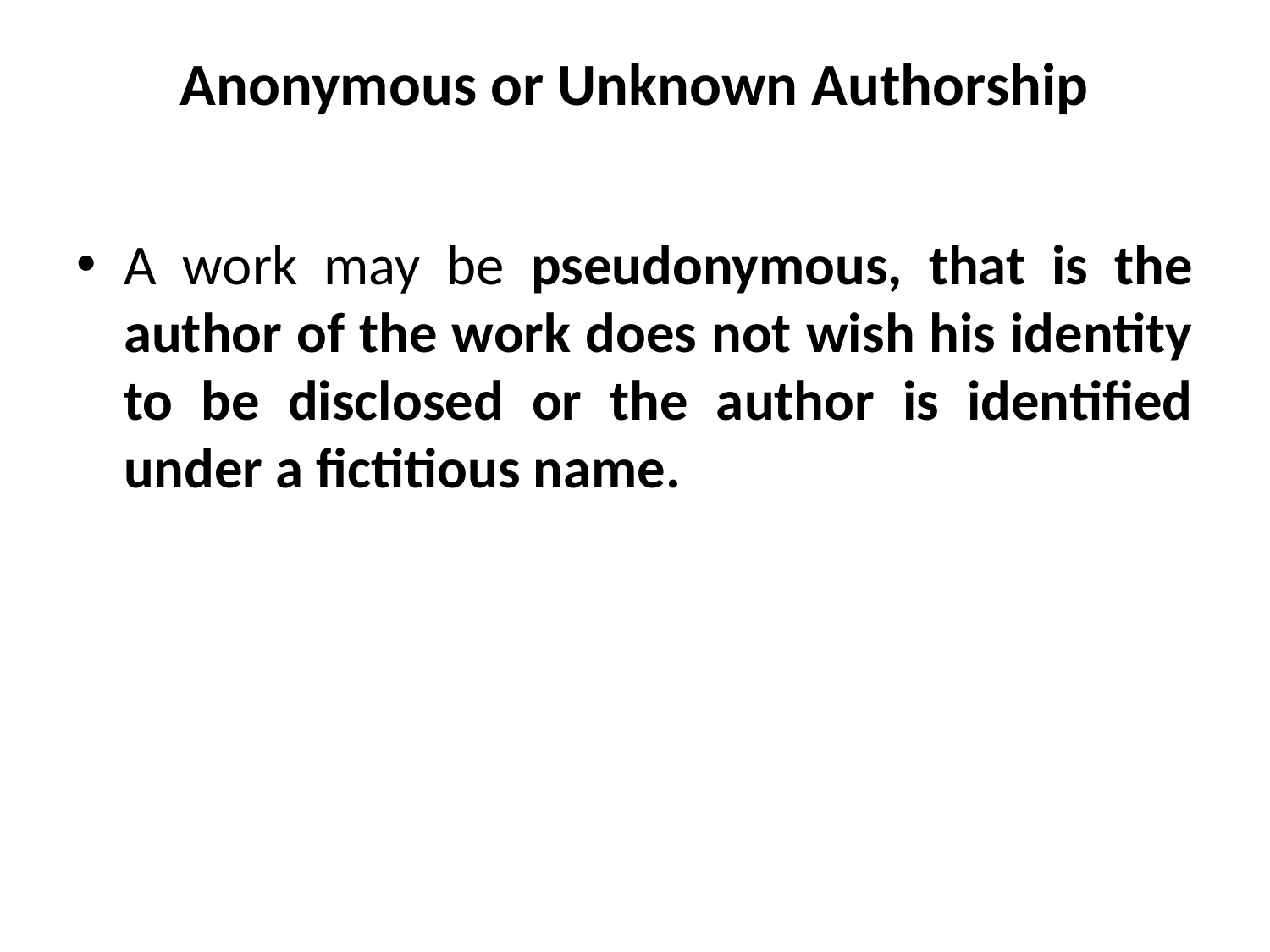

# Anonymous or Unknown Authorship
A work may be pseudonymous, that is the author of the work does not wish his identity to be disclosed or the author is identified under a fictitious name.